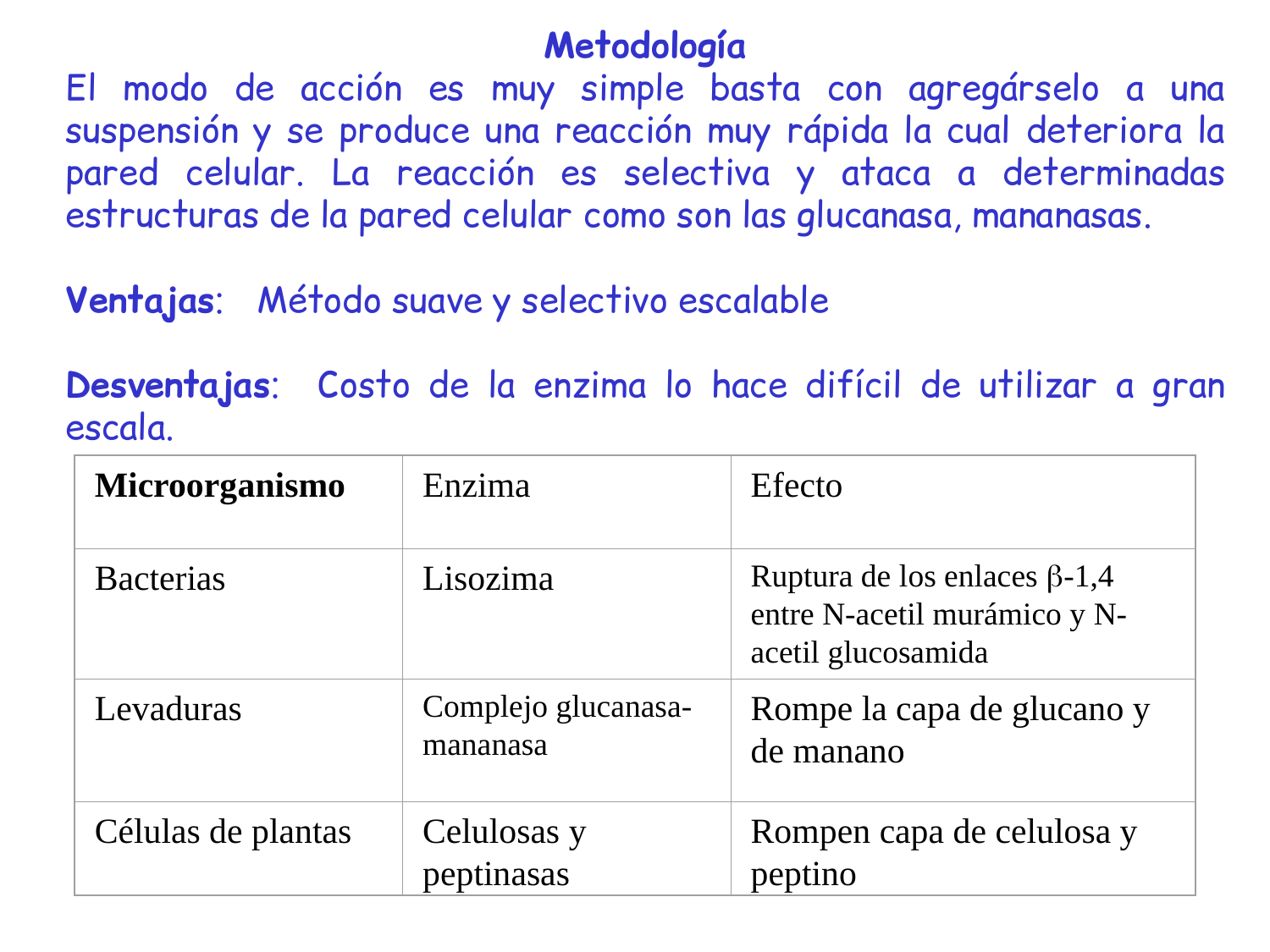

Metodología
El modo de acción es muy simple basta con agregárselo a una suspensión y se produce una reacción muy rápida la cual deteriora la pared celular. La reacción es selectiva y ataca a determinadas estructuras de la pared celular como son las glucanasa, mananasas.

Ventajas:   Método suave y selectivo escalable

Desventajas:  Costo de la enzima lo hace difícil de utilizar a gran escala.

Microorganismo

Enzima

Efecto

Bacterias

Lisozima

Ruptura de los enlaces β-1,4 entre N-acetil murámico y N-acetil glucosamida

Levaduras

Complejo glucanasa-
mananasa

Rompe la capa de glucano y de manano

Células de plantas

Celulosas y peptinasas

Rompen capa de celulosa y peptino